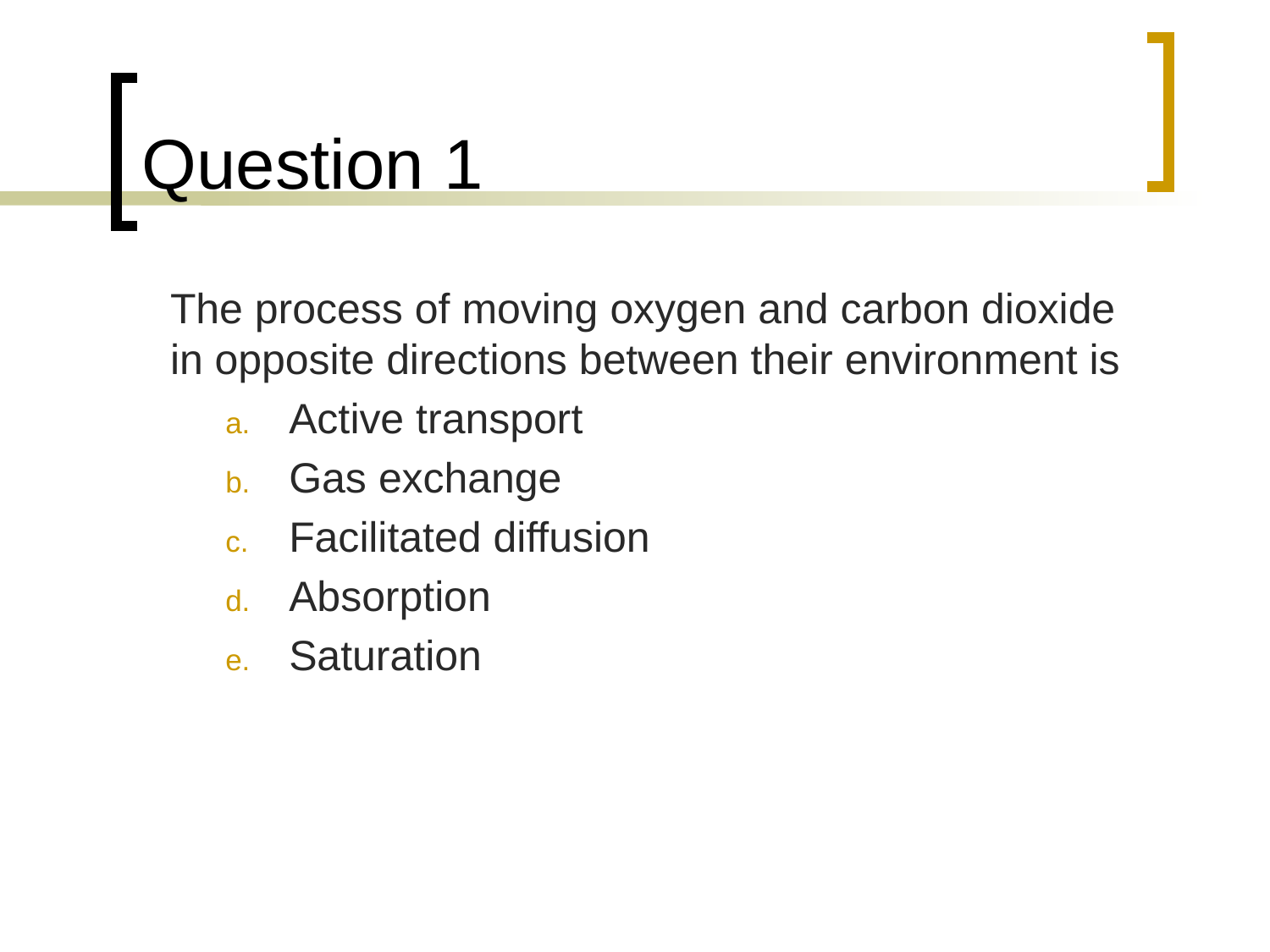

# Question 1
	The process of moving oxygen and carbon dioxide in opposite directions between their environment is
Active transport
Gas exchange
Facilitated diffusion
Absorption
Saturation